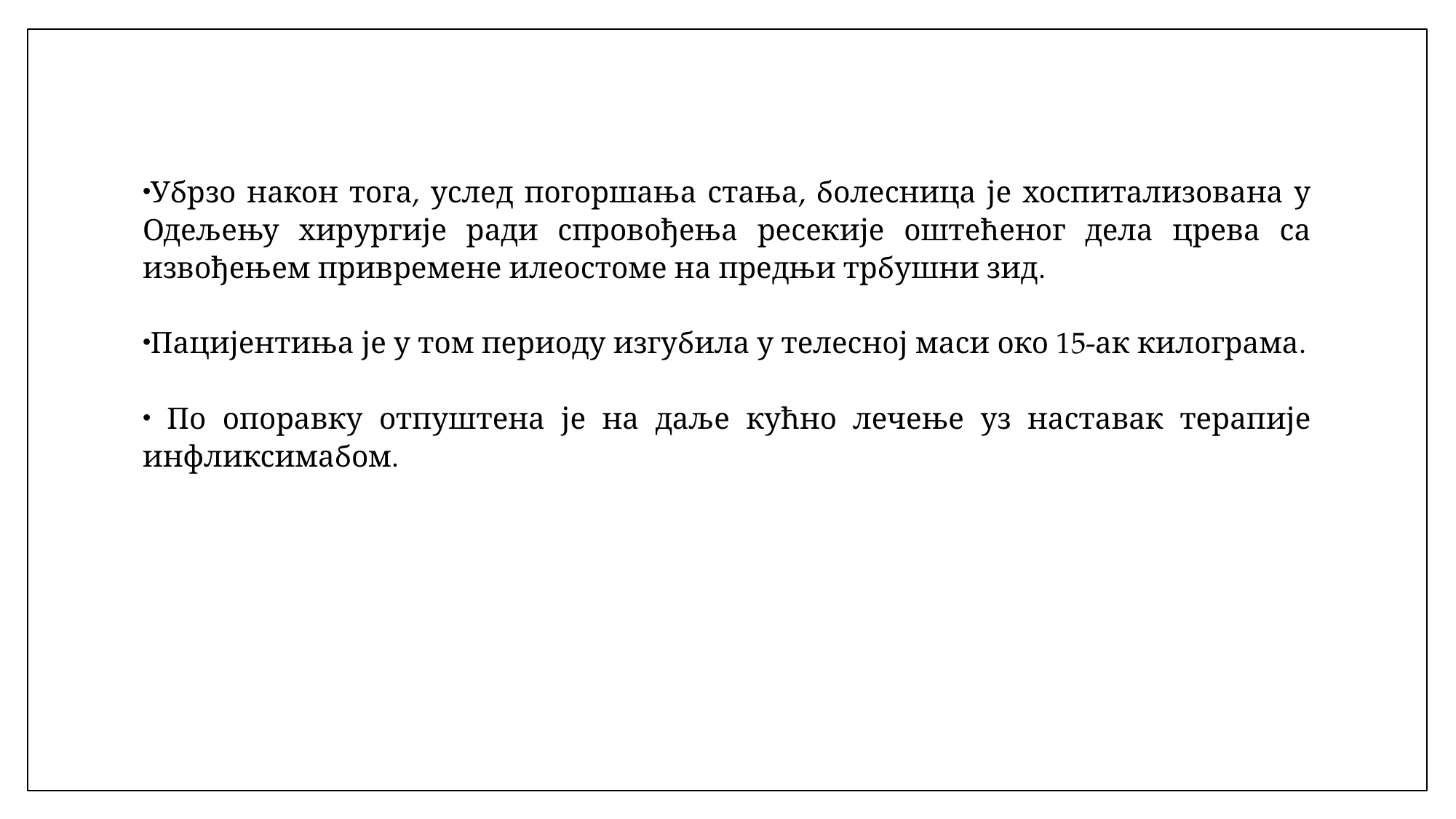

Убрзо након тога, услед погоршања стања, болесница је хоспитализована у Одељењу хирургије ради спровођења ресекије оштећеног дела црева са извођењем привремене илеостоме на предњи трбушни зид.

Пацијентиња је у том периоду изгубила у телесној маси око 15-ак килограма.

 По опоравку отпуштена је на даље кућно лечење уз наставак терапије инфликсимабом.